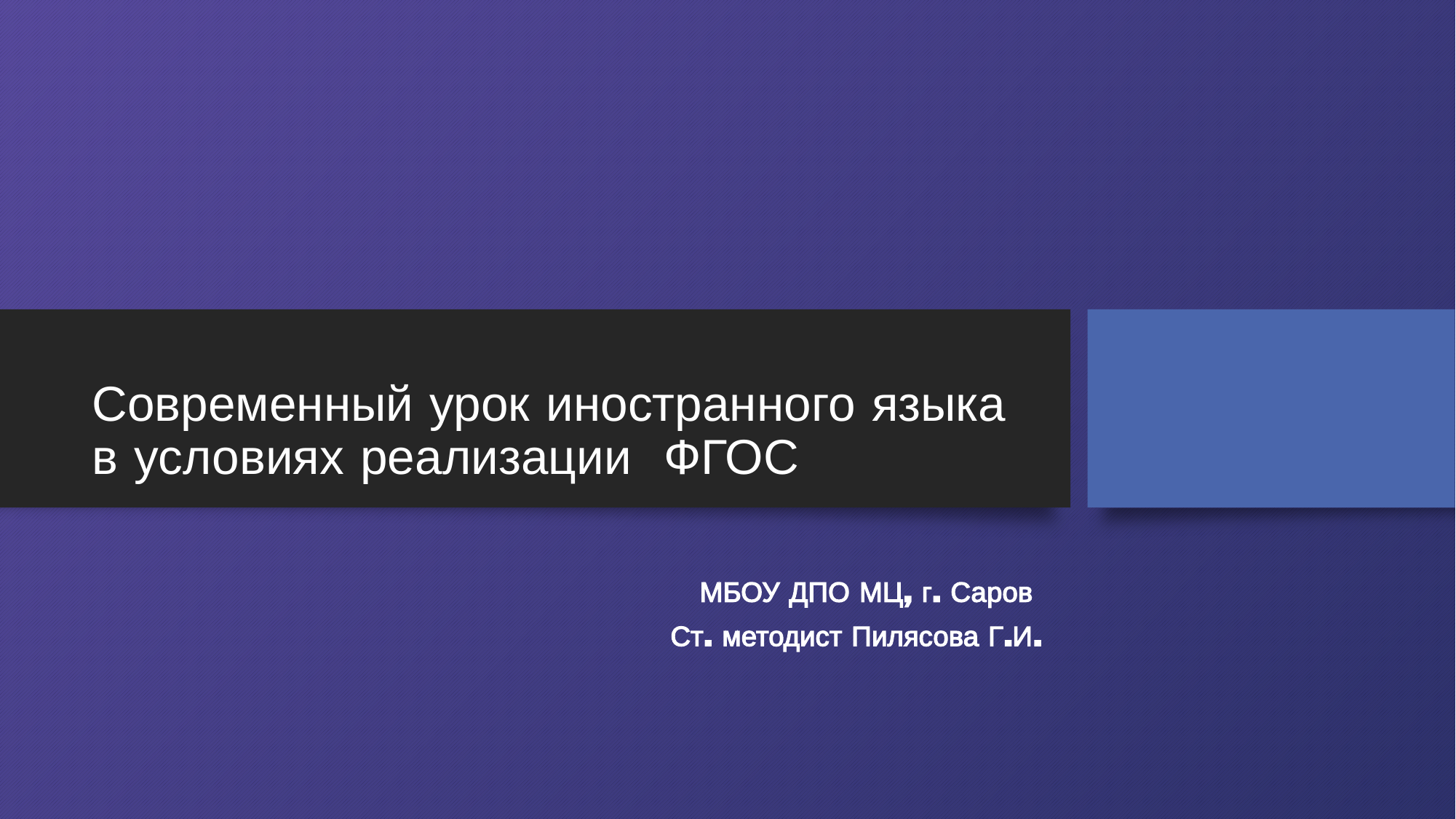

# Современный урок иностранного языка в условиях реализации  ФГОС

МБОУ ДПО МЦ, г. Саров
Ст. методист Пилясова Г.И.